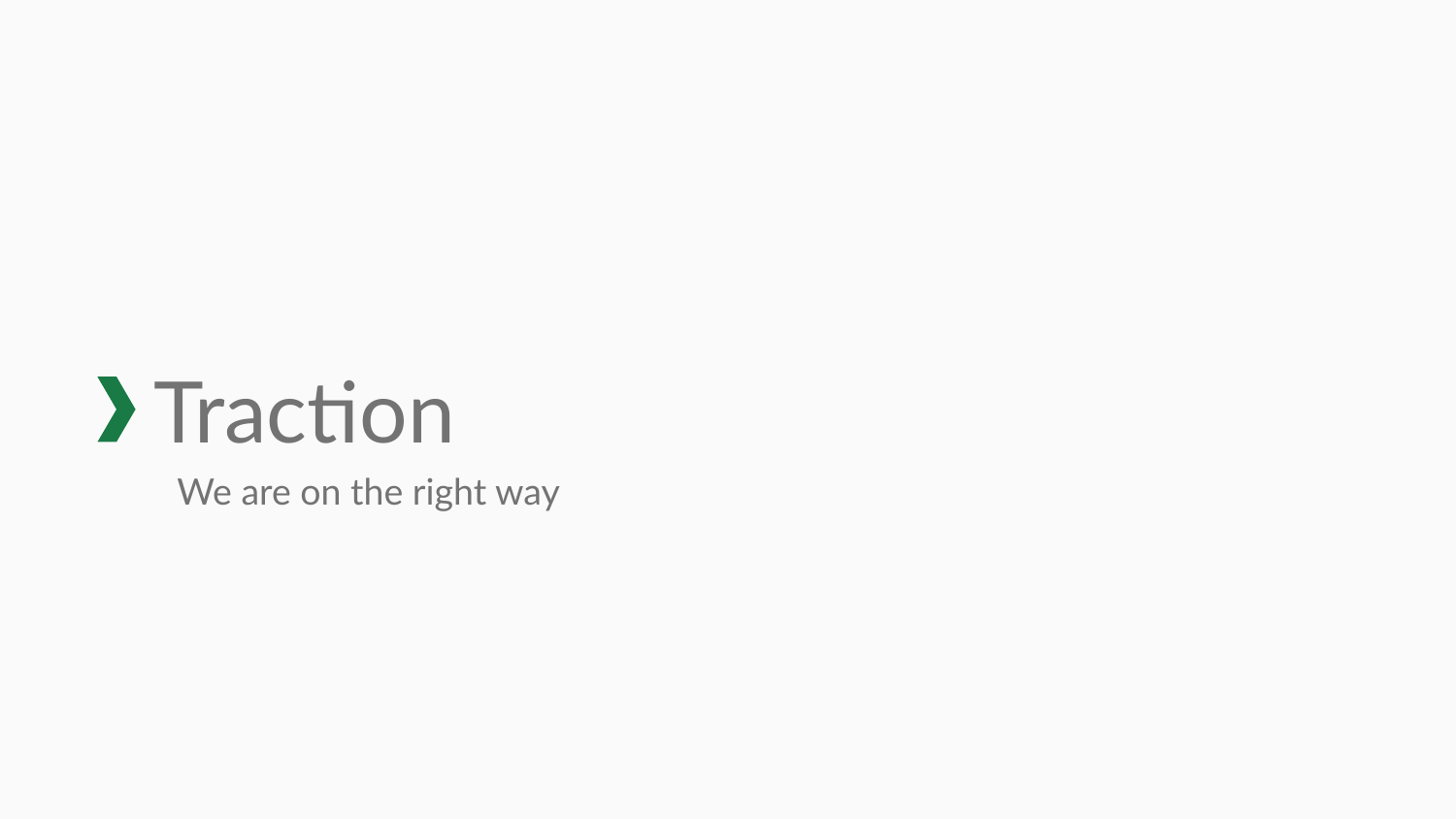

# Traction

We are on the right way